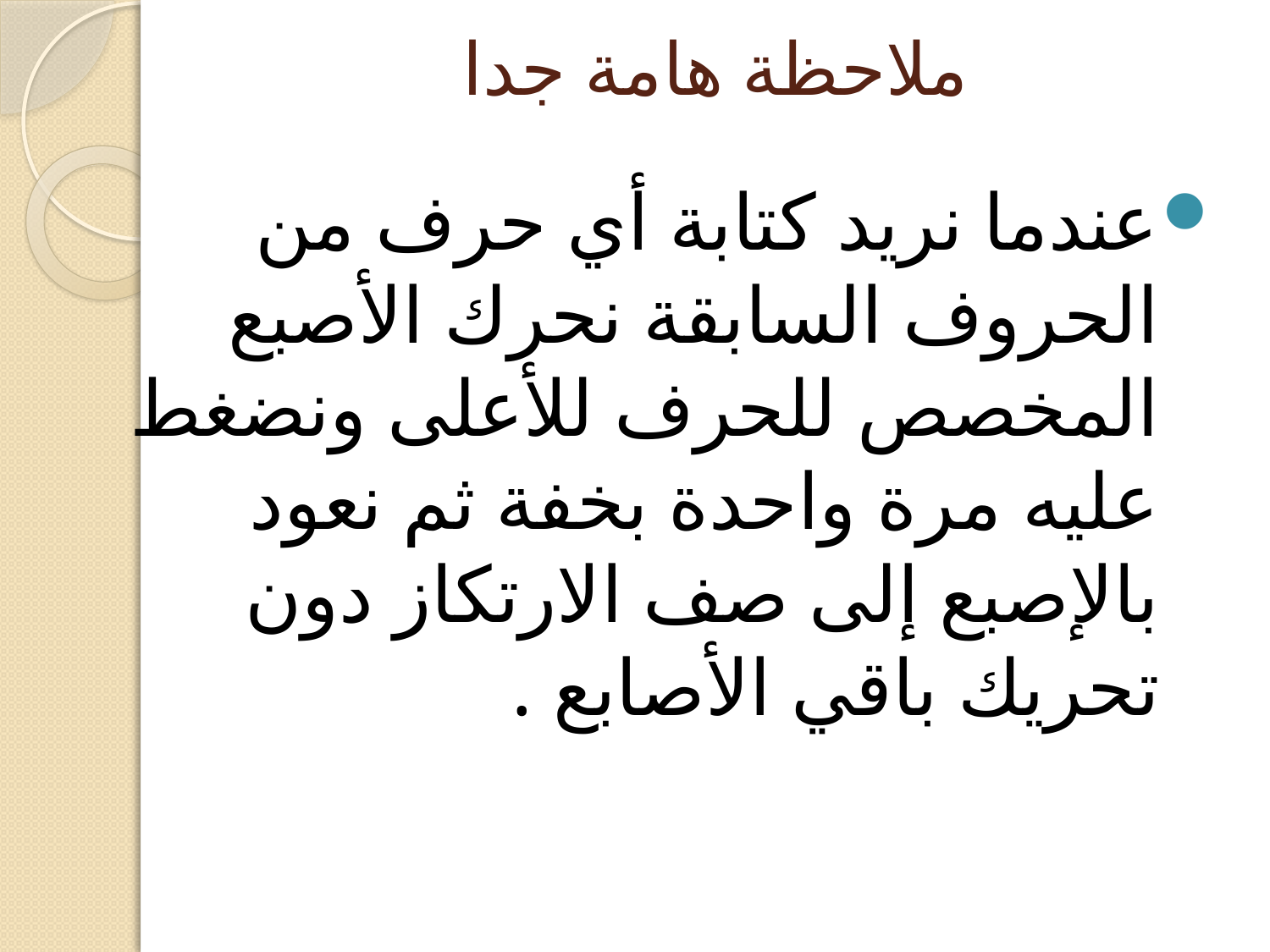

# ملاحظة هامة جدا
عندما نريد كتابة أي حرف من الحروف السابقة نحرك الأصبع المخصص للحرف للأعلى ونضغط عليه مرة واحدة بخفة ثم نعود بالإصبع إلى صف الارتكاز دون تحريك باقي الأصابع .